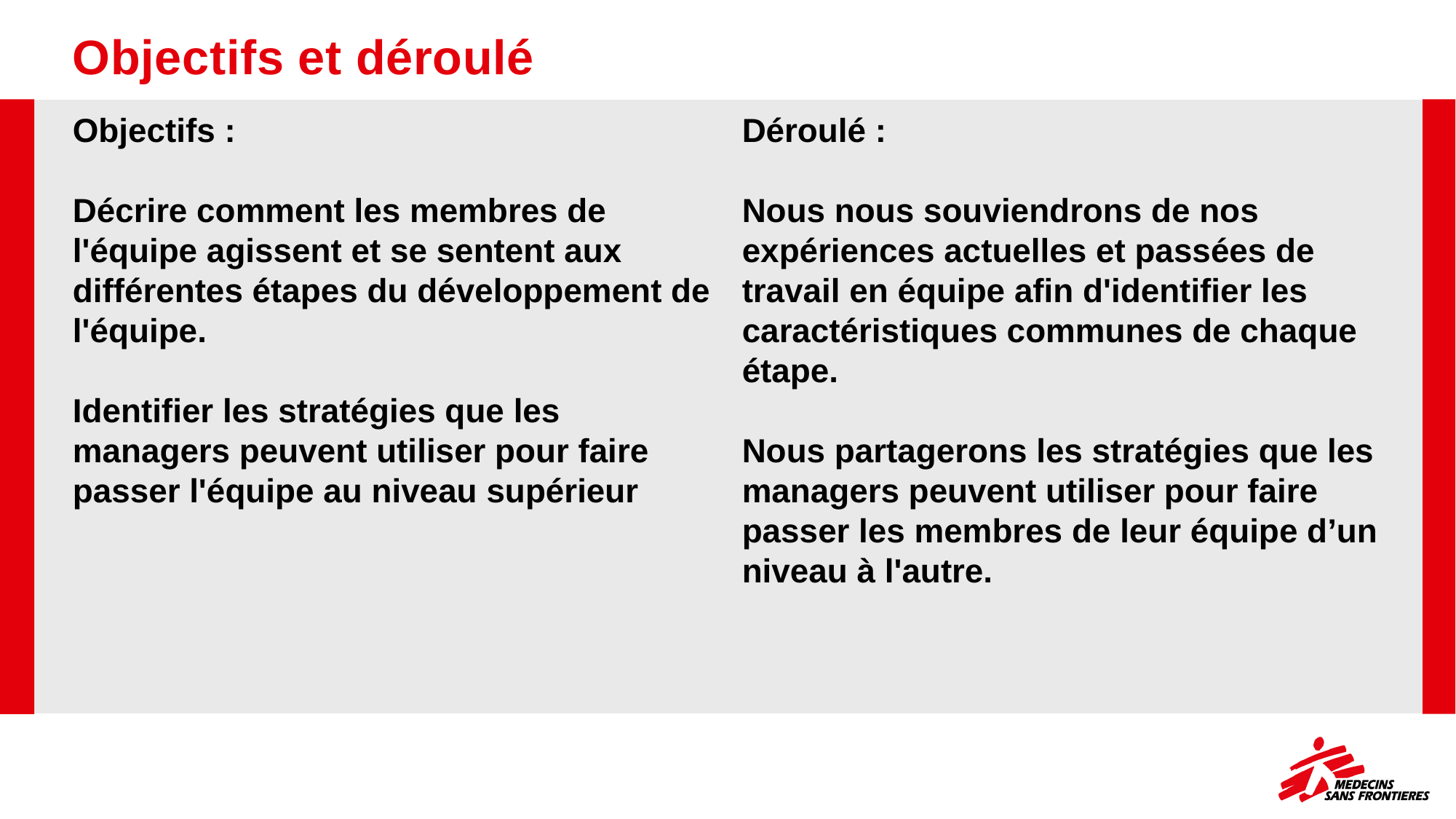

# Objectifs et déroulé
Objectifs :

Décrire comment les membres de l'équipe agissent et se sentent aux différentes étapes du développement de l'équipe.

Identifier les stratégies que les managers peuvent utiliser pour faire passer l'équipe au niveau supérieur

Déroulé :

Nous nous souviendrons de nos expériences actuelles et passées de travail en équipe afin d'identifier les caractéristiques communes de chaque étape.

Nous partagerons les stratégies que les managers peuvent utiliser pour faire passer les membres de leur équipe d’un niveau à l'autre.